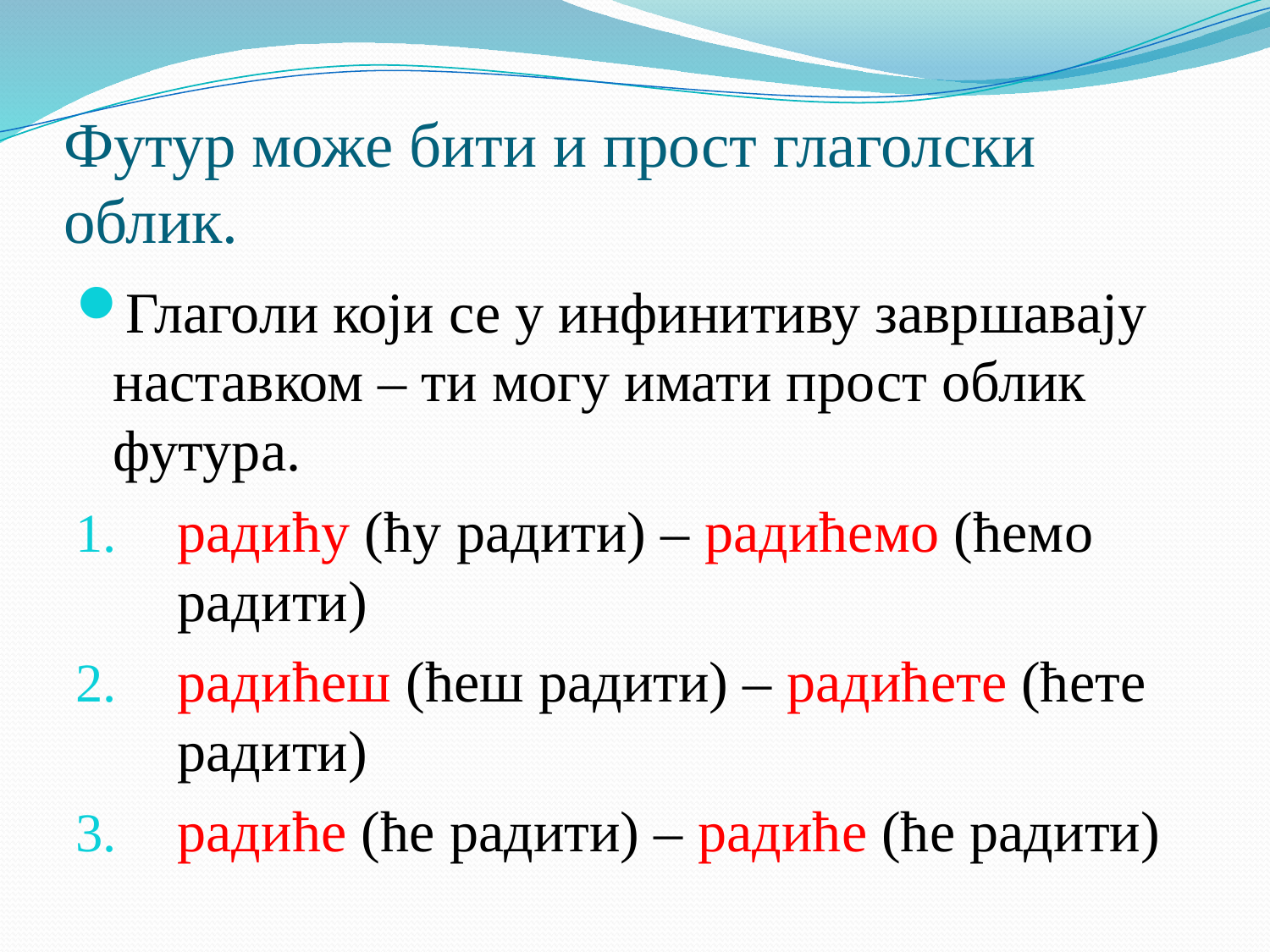

# Футур може бити и прост глаголски облик.
Глаголи који се у инфинитиву завршавају наставком – ти могу имати прост облик футура.
радићу (ћу радити) – радићемо (ћемо радити)
радићеш (ћеш радити) – радићете (ћете радити)
радиће (ће радити) – радиће (ће радити)